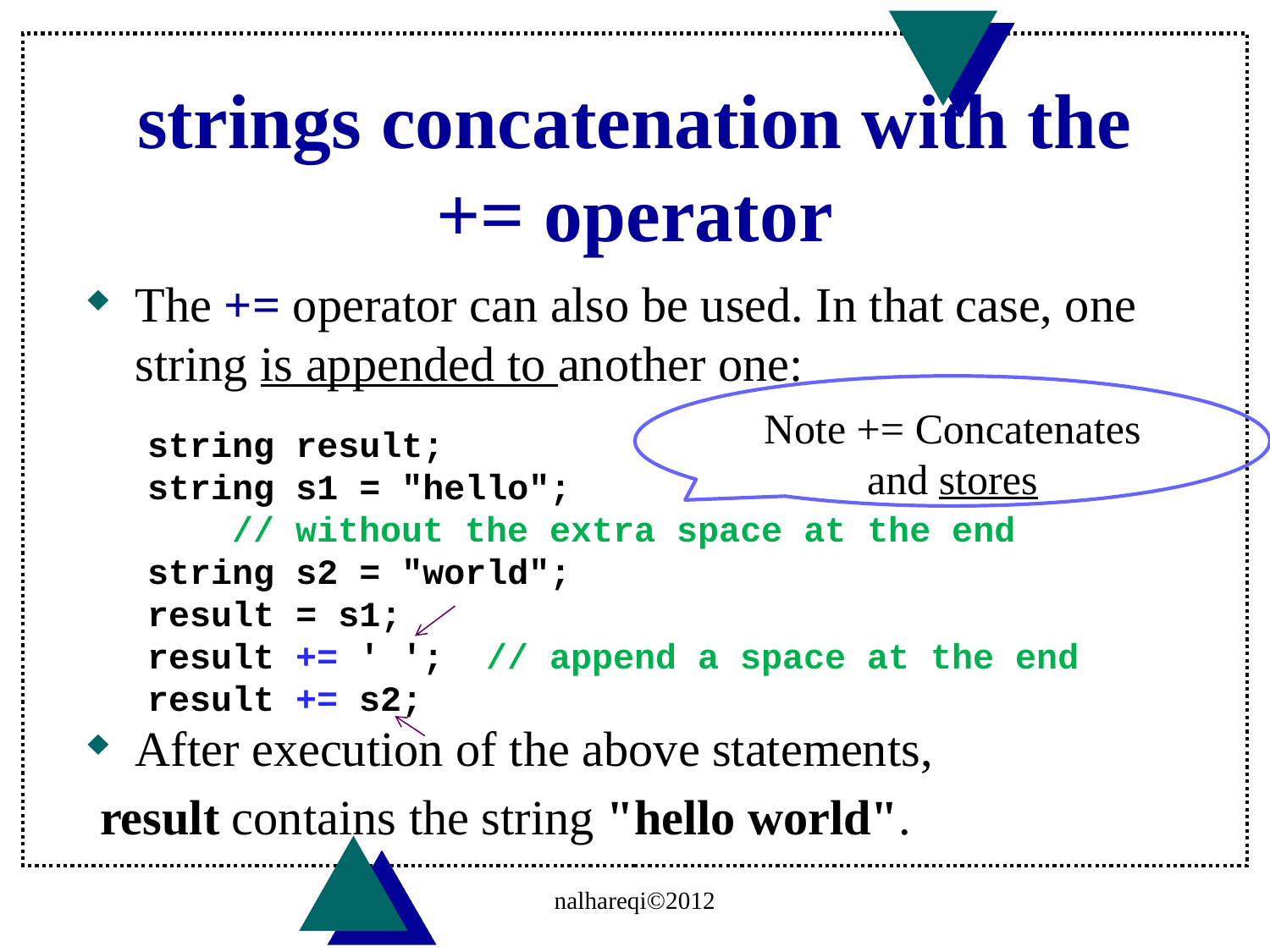

# strings concatenation with the += operator
The += operator can also be used. In that case, one string is appended to another one:

After execution of the above statements,
 result contains the string "hello world".
Note += Concatenates and stores
string result;
string s1 = "hello";
    // without the extra space at the end
string s2 = "world";
result = s1;
result += ' ';  // append a space at the end
result += s2;
nalhareqi©2012